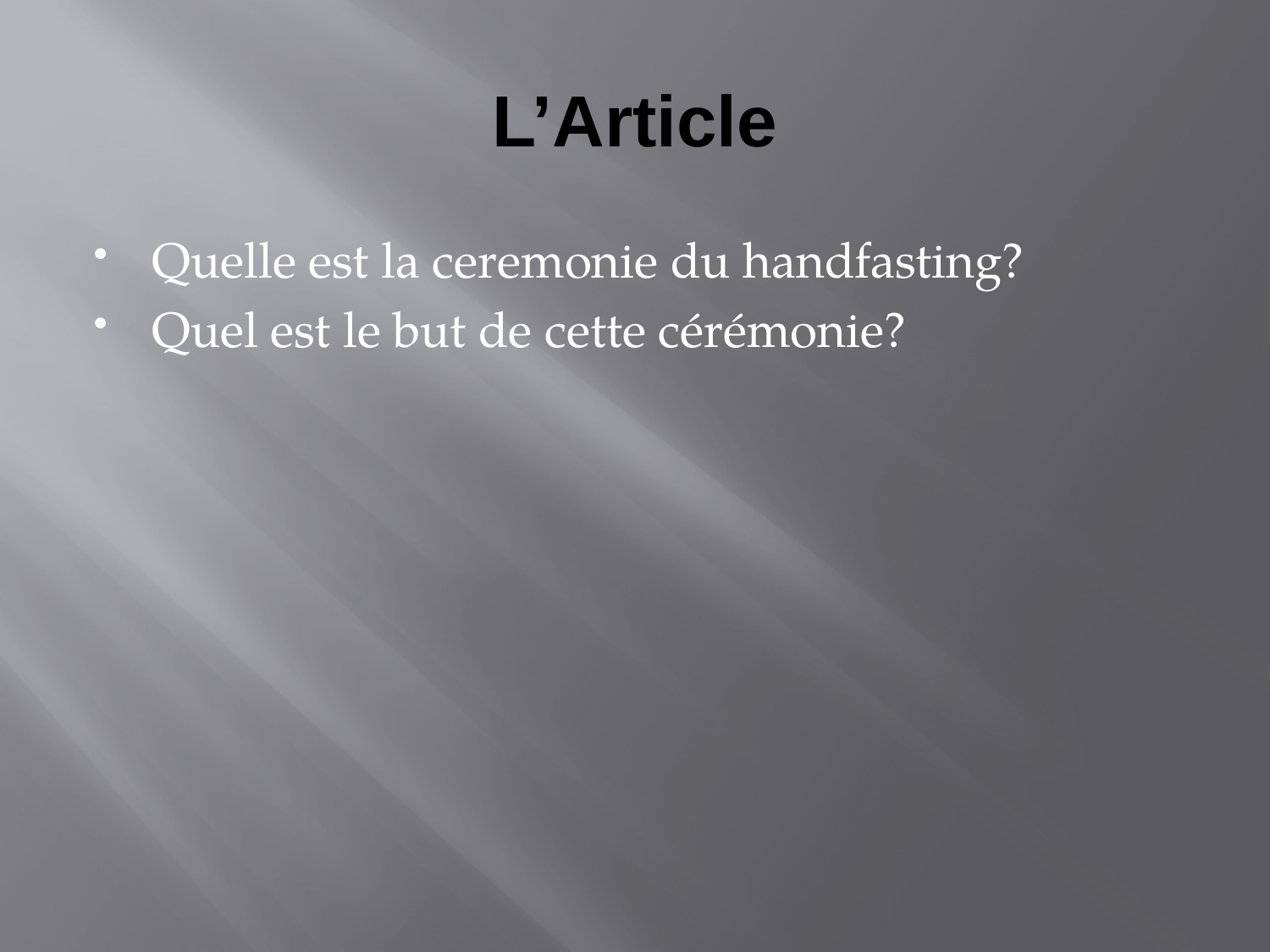

# L’Article
Quelle est la ceremonie du handfasting?
Quel est le but de cette cérémonie?